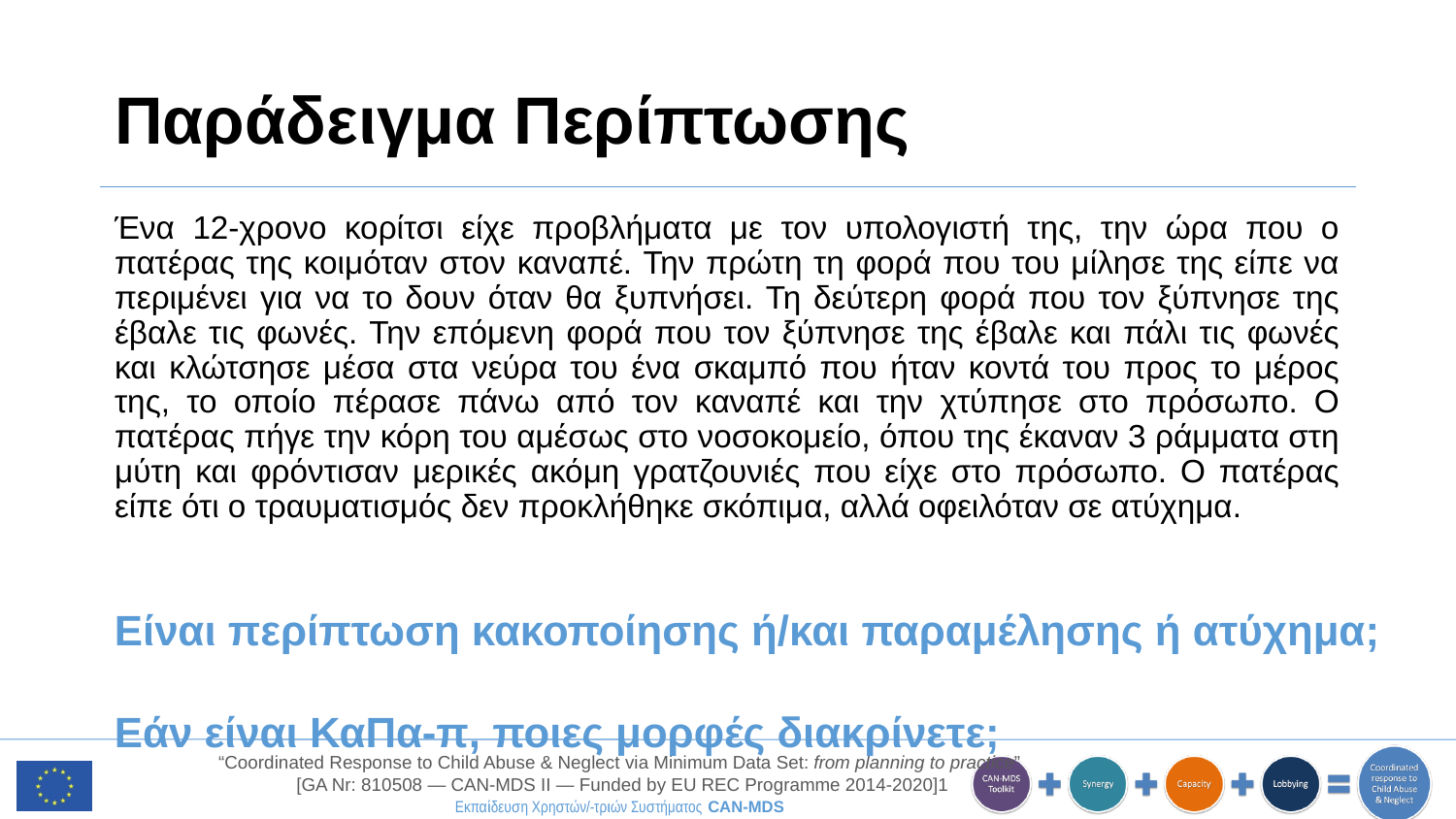

# Παράδειγμα Περίπτωσης
Ένα 12-χρονο κορίτσι είχε προβλήματα με τον υπολογιστή της, την ώρα που ο πατέρας της κοιμόταν στον καναπέ. Την πρώτη τη φορά που του μίλησε της είπε να περιμένει για να το δουν όταν θα ξυπνήσει. Τη δεύτερη φορά που τον ξύπνησε της έβαλε τις φωνές. Την επόμενη φορά που τον ξύπνησε της έβαλε και πάλι τις φωνές και κλώτσησε μέσα στα νεύρα του ένα σκαμπό που ήταν κοντά του προς το μέρος της, το οποίο πέρασε πάνω από τον καναπέ και την χτύπησε στο πρόσωπο. Ο πατέρας πήγε την κόρη του αμέσως στο νοσοκομείο, όπου της έκαναν 3 ράμματα στη μύτη και φρόντισαν μερικές ακόμη γρατζουνιές που είχε στο πρόσωπο. Ο πατέρας είπε ότι ο τραυματισμός δεν προκλήθηκε σκόπιμα, αλλά οφειλόταν σε ατύχημα.
Είναι περίπτωση κακοποίησης ή/και παραμέλησης ή ατύχημα;
Εάν είναι ΚαΠα-π, ποιες μορφές διακρίνετε;